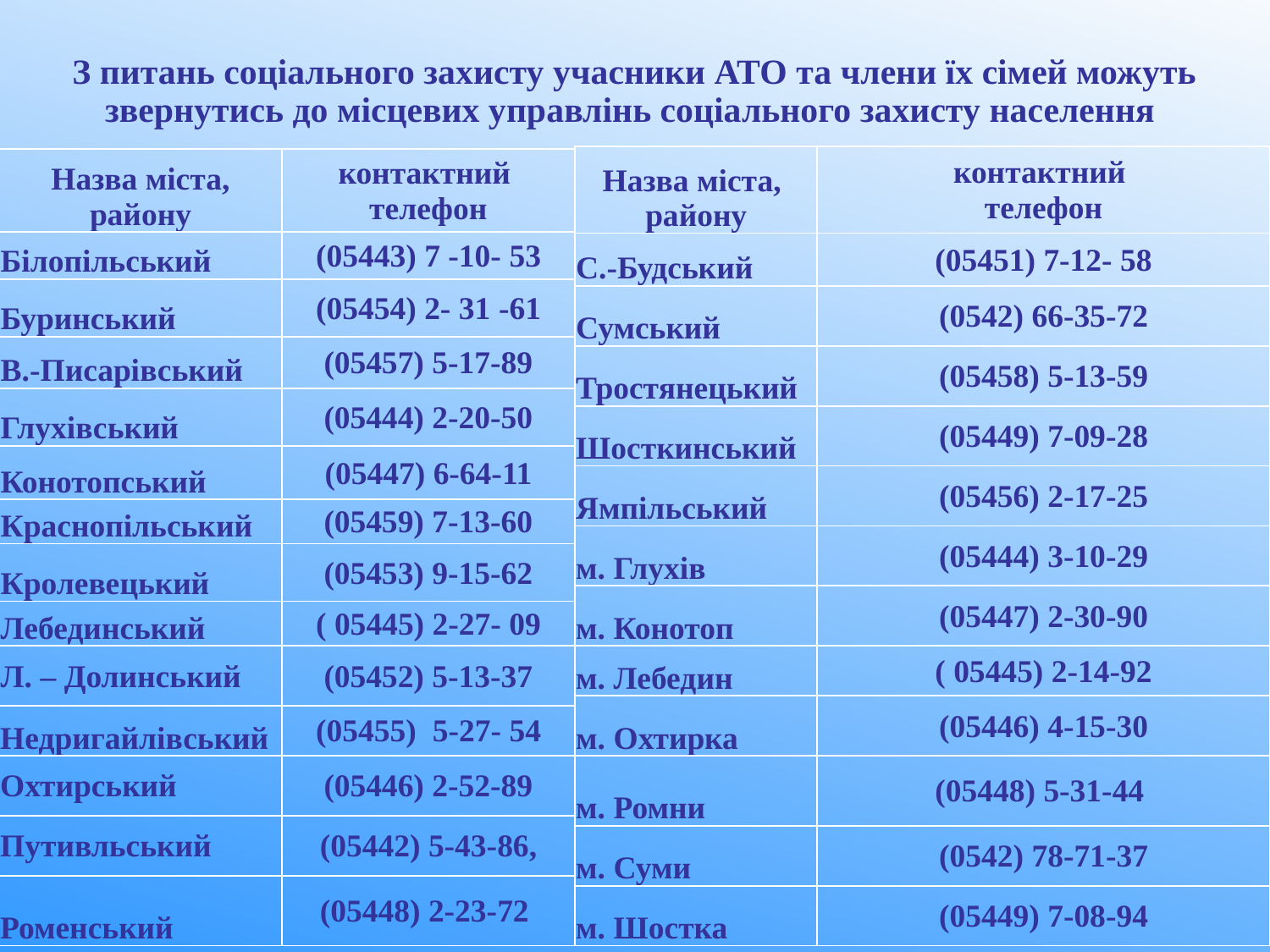

# З питань соціального захисту учасники АТО та члени їх сімей можуть звернутись до місцевих управлінь соціального захисту населення

| Назва міста, району | контактний телефон |
| --- | --- |
| С.-Будський | (05451) 7-12- 58 |
| Сумський | (0542) 66-35-72 |
| Тростянецький | (05458) 5-13-59 |
| Шосткинський | (05449) 7-09-28 |
| Ямпільський | (05456) 2-17-25 |
| м. Глухів | (05444) 3-10-29 |
| м. Конотоп | (05447) 2-30-90 |
| м. Лебедин | ( 05445) 2-14-92 |
| м. Охтирка | (05446) 4-15-30 |
| м. Ромни | (05448) 5-31-44 |
| м. Суми | (0542) 78-71-37 |
| м. Шостка | (05449) 7-08-94 |
| Назва міста, району | контактний телефон |
| --- | --- |
| Білопільський | (05443) 7 -10- 53 |
| Буринський | (05454) 2- 31 -61 |
| В.-Писарівський | (05457) 5-17-89 |
| Глухівський | (05444) 2-20-50 |
| Конотопський | (05447) 6-64-11 |
| Краснопільський | (05459) 7-13-60 |
| Кролевецький | (05453) 9-15-62 |
| Лебединський | ( 05445) 2-27- 09 |
| Л. – Долинський | (05452) 5-13-37 |
| Недригайлівський | (05455) 5-27- 54 |
| Охтирський | (05446) 2-52-89 |
| Путивльський | (05442) 5-43-86, |
| Роменський | (05448) 2-23-72 |